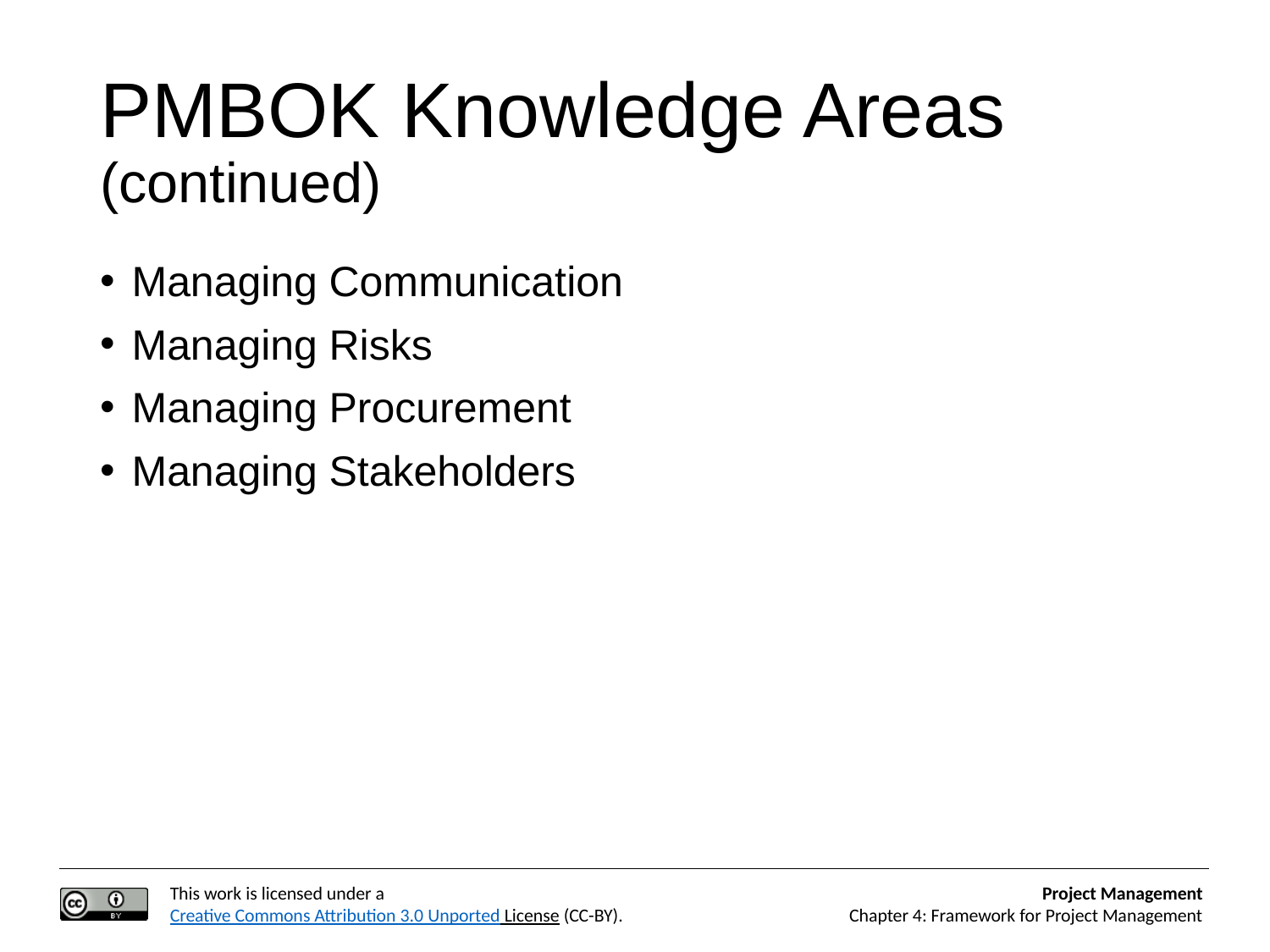

# PMBOK Knowledge Areas (continued)
Managing Communication
Managing Risks
Managing Procurement
Managing Stakeholders